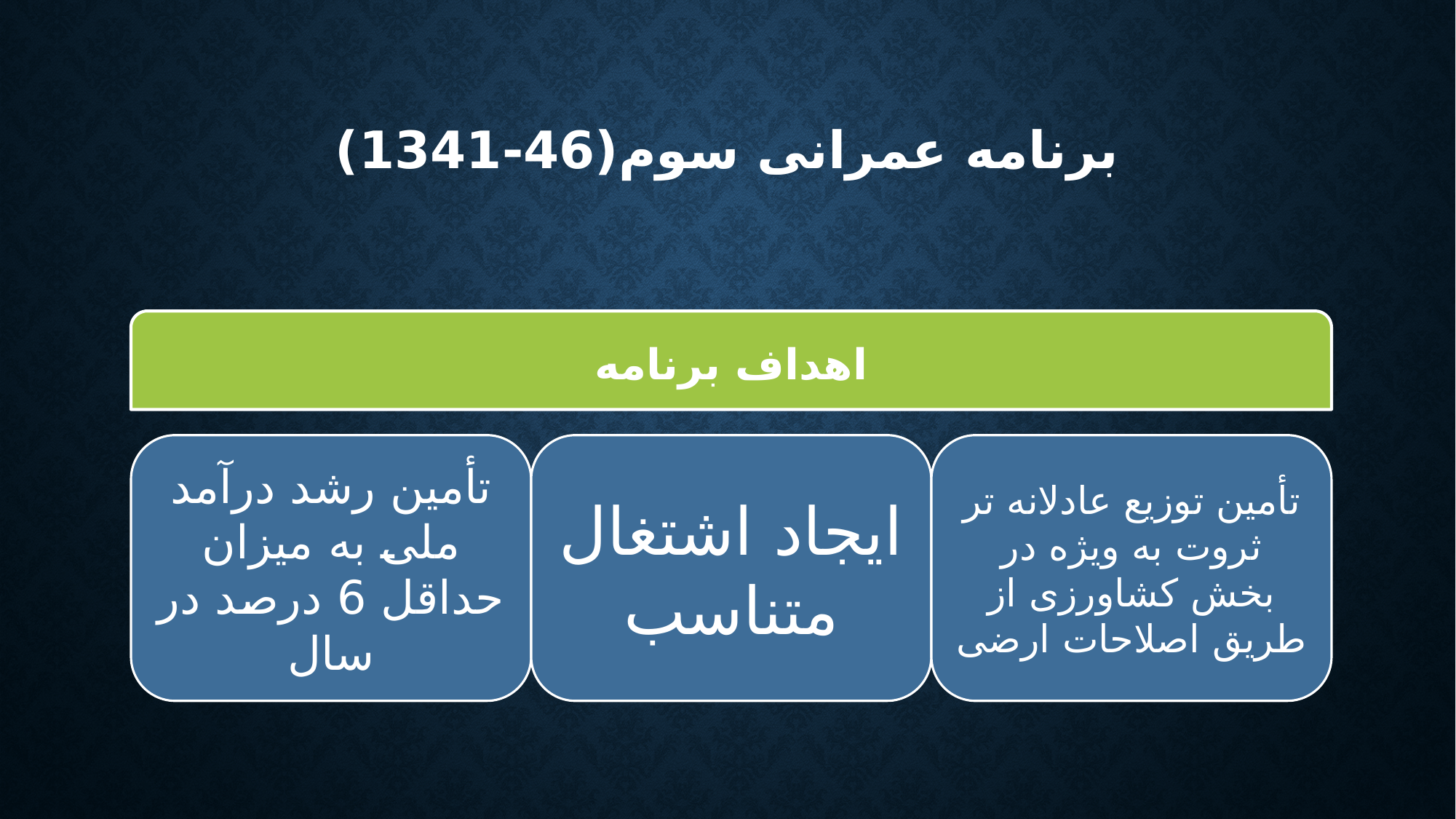

# برنامه عمرانی سوم(46-1341)
اهداف برنامه
ایجاد اشتغال متناسب